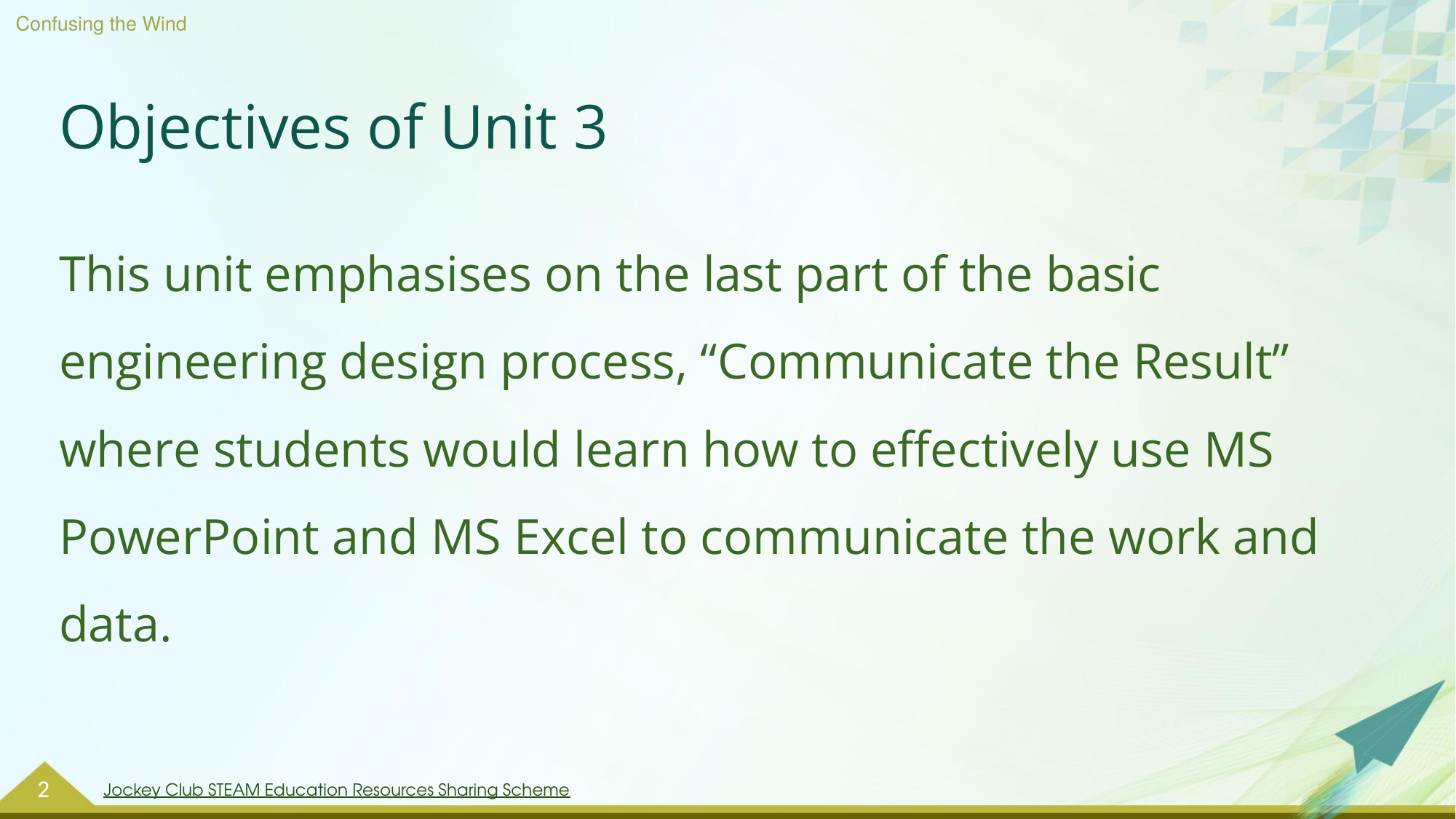

# Objectives of Unit 3
This unit emphasises on the last part of the basic engineering design process, “Communicate the Result” where students would learn how to effectively use MS PowerPoint and MS Excel to communicate the work and data.
2